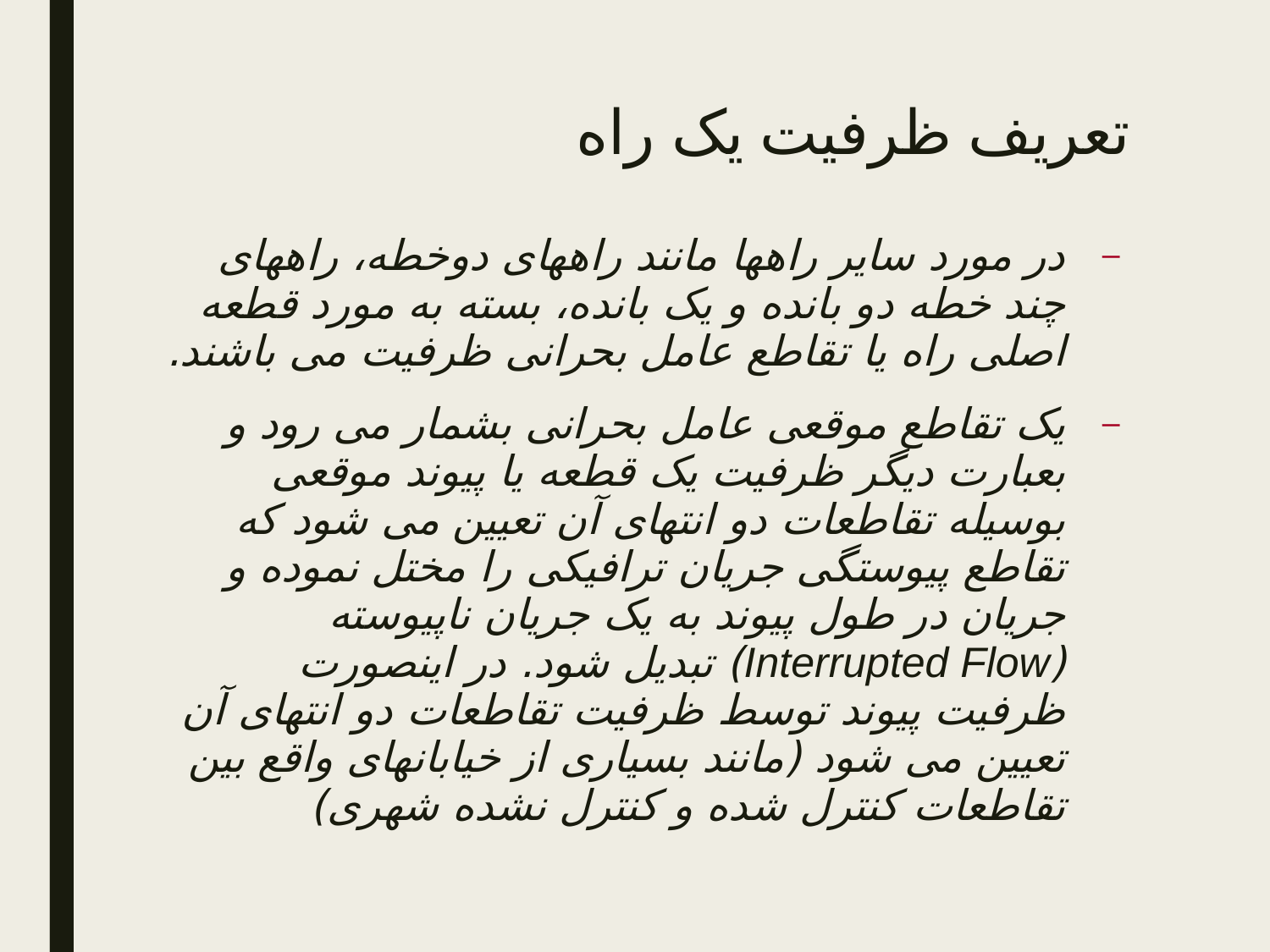

# تعریف ظرفیت یک راه
در مورد سایر راهها مانند راههای دوخطه، راههای چند خطه دو بانده و یک بانده، بسته به مورد قطعه اصلی راه یا تقاطع عامل بحرانی ظرفیت می باشند.
یک تقاطع موقعی عامل بحرانی بشمار می رود و بعبارت دیگر ظرفیت یک قطعه یا پیوند موقعی بوسیله تقاطعات دو انتهای آن تعیین می شود که تقاطع پیوستگی جریان ترافیکی را مختل نموده و جریان در طول پیوند به یک جریان ناپیوسته   (Interrupted Flow) تبدیل شود. در اینصورت ظرفیت پیوند توسط ظرفیت تقاطعات دو انتهای آن تعیین می شود (مانند بسیاری از خیابانهای واقع بین تقاطعات کنترل شده و کنترل نشده شهری)